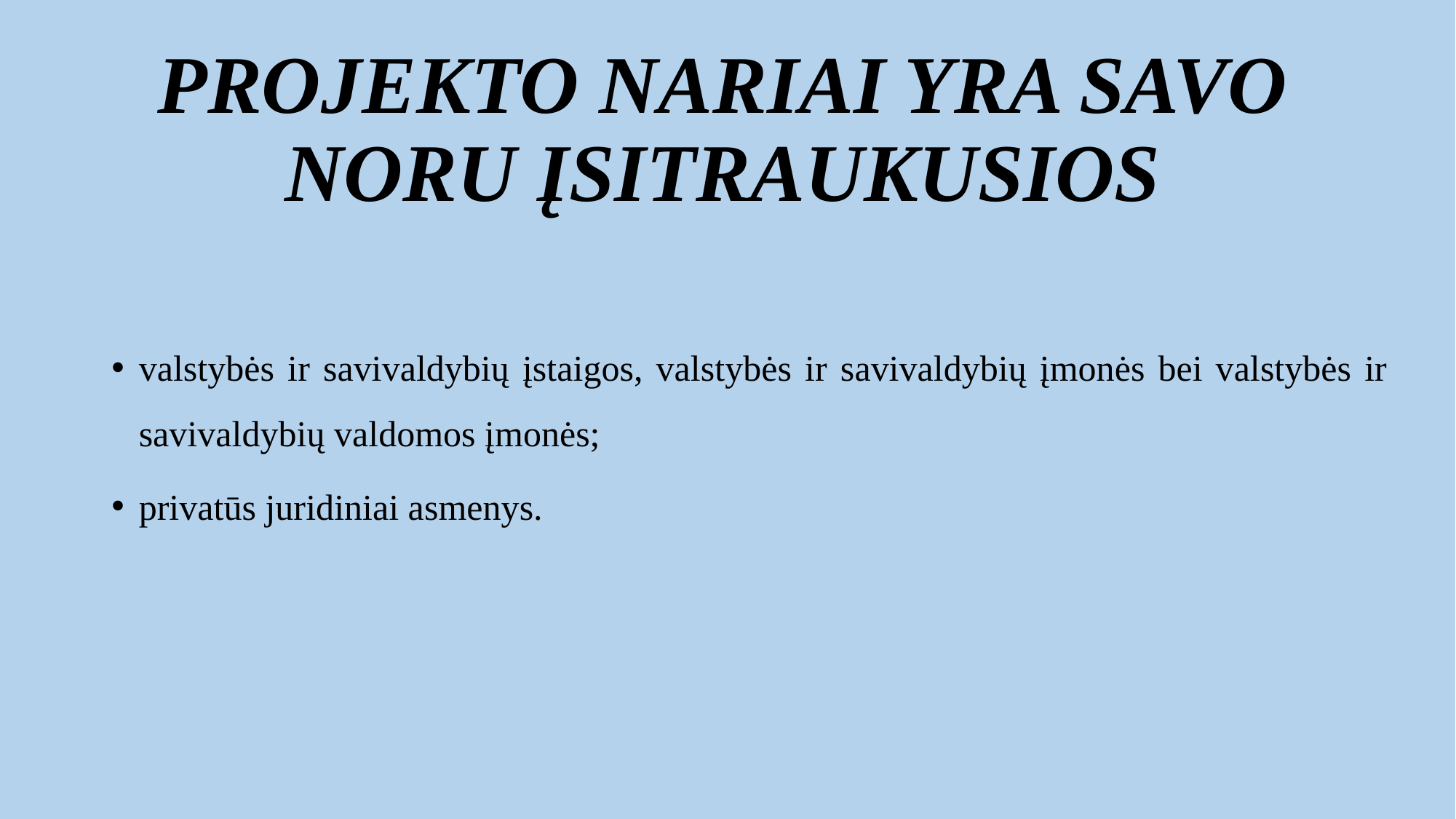

# PROJEKTO NARIAI YRA SAVO NORU ĮSITRAUKUSIOS
valstybės ir savivaldybių įstaigos, valstybės ir savivaldybių įmonės bei valstybės ir savivaldybių valdomos įmonės;
privatūs juridiniai asmenys.